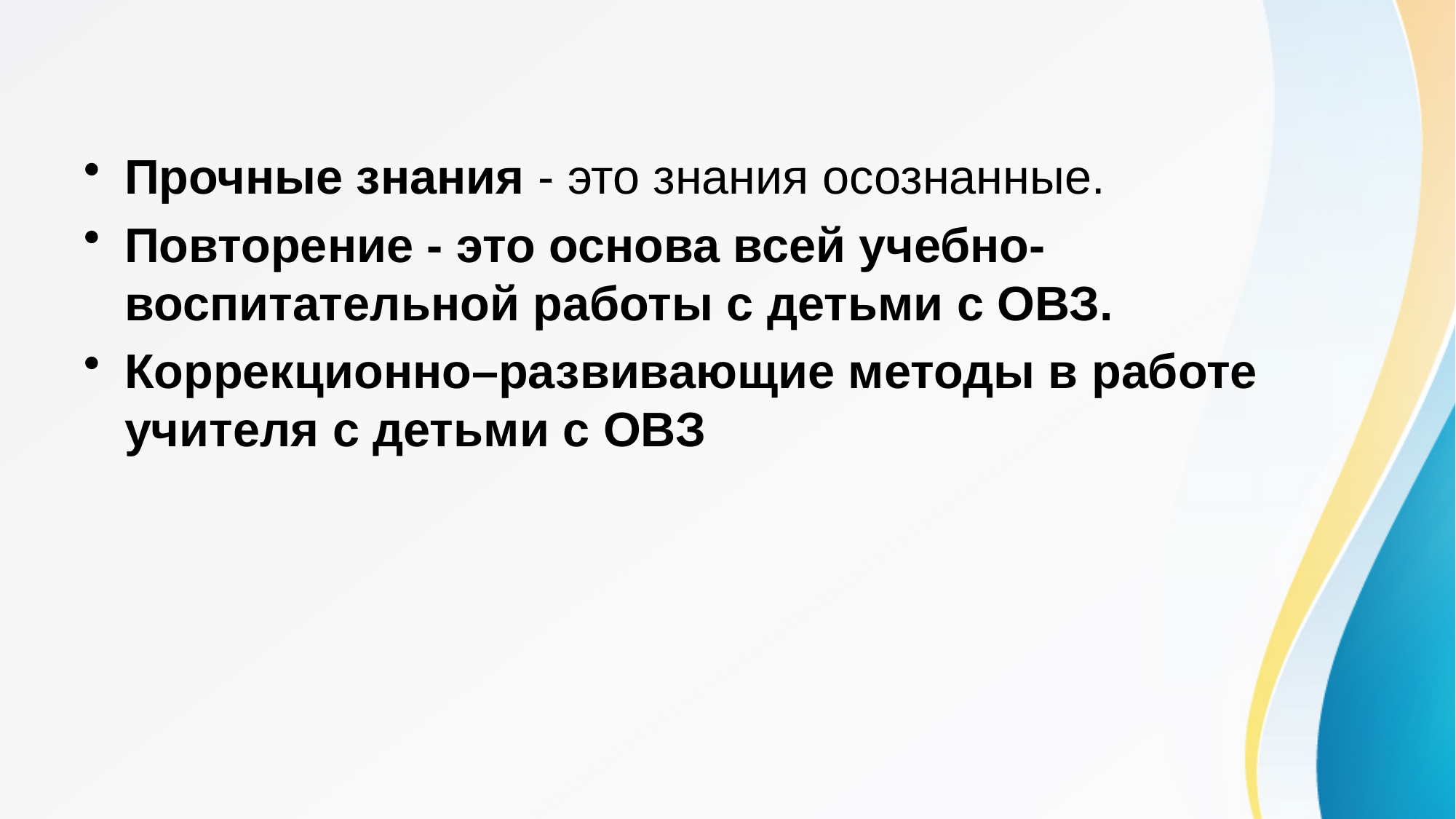

#
Прочные знания - это знания осознанные.
Повторение - это основа всей учебно-воспитательной работы с детьми с ОВЗ.
Коррекционно–развивающие методы в работе учителя с детьми с ОВЗ